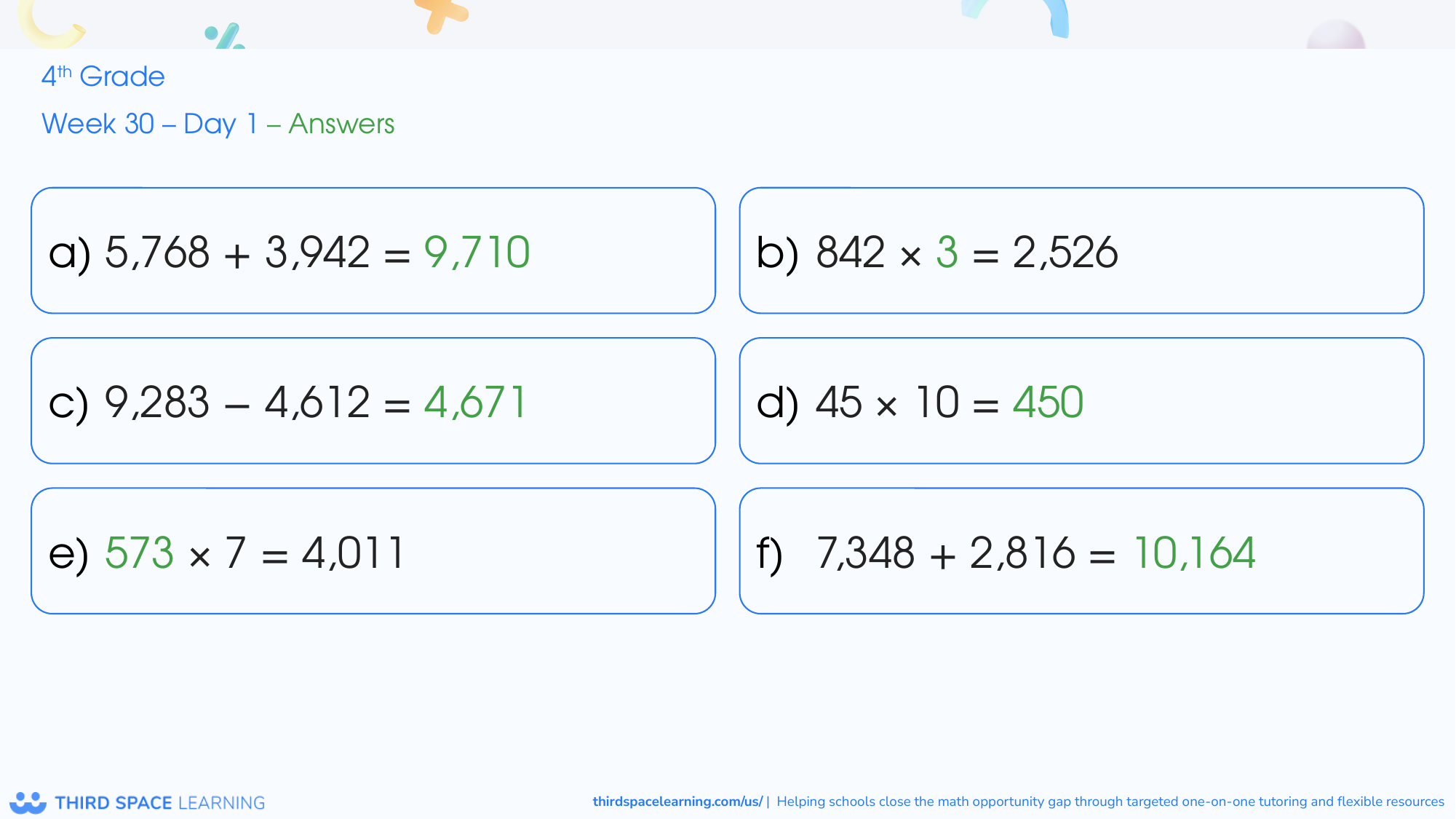

4th Grade
Week 30 – Day 1 – Answers
5,768 + 3,942 = 9,710
842 × 3 = 2,526
9,283 − 4,612 = 4,671
45 × 10 = 450
573 × 7 = 4,011
7,348 + 2,816 = 10,164